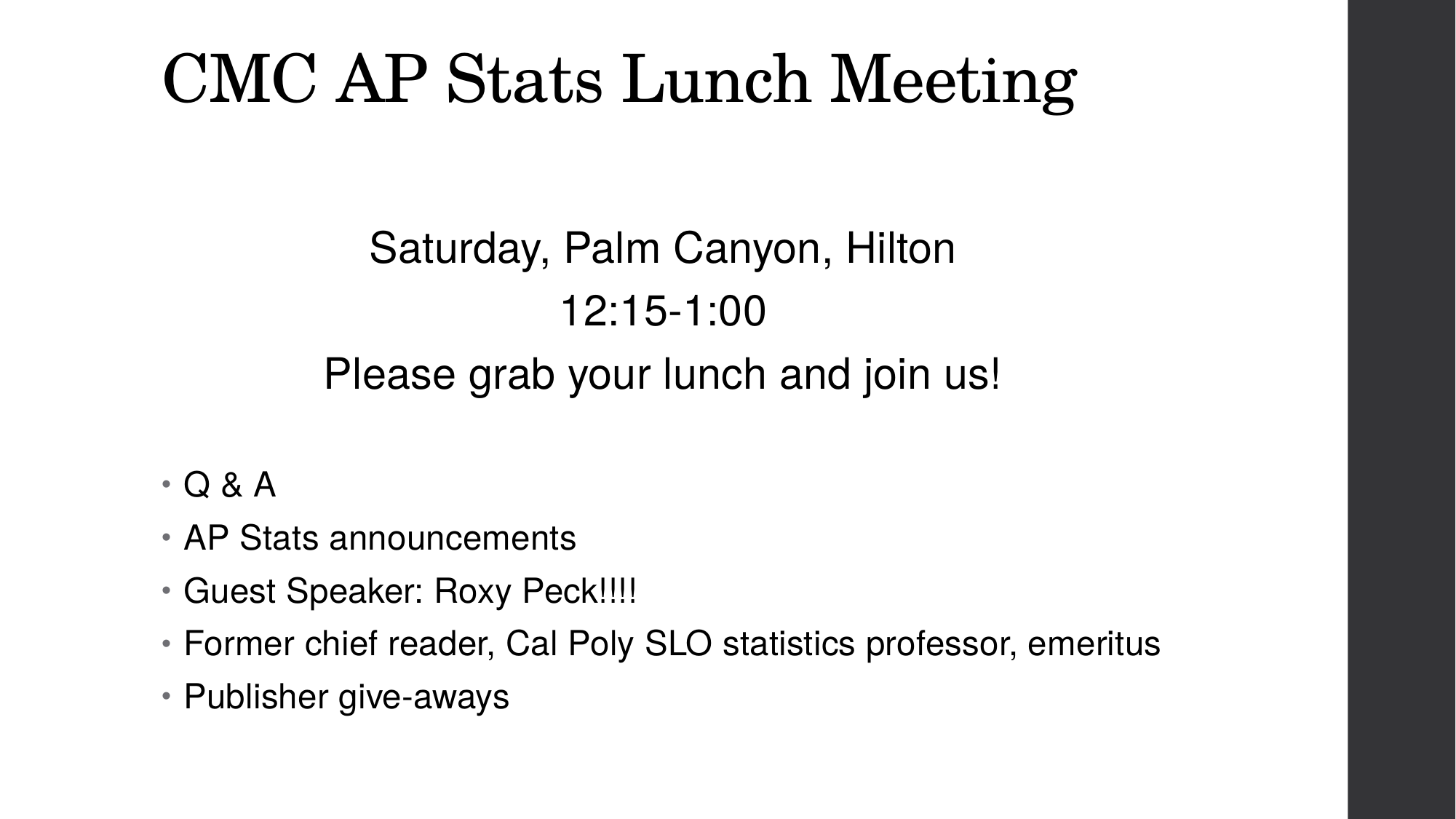

# CMC AP Stats Lunch Meeting
Saturday, Palm Canyon, Hilton
12:15-1:00
Please grab your lunch and join us!

Q & A
AP Stats announcements
Guest Speaker: Roxy Peck!!!!
Former chief reader, Cal Poly SLO statistics professor, emeritus
Publisher give-aways